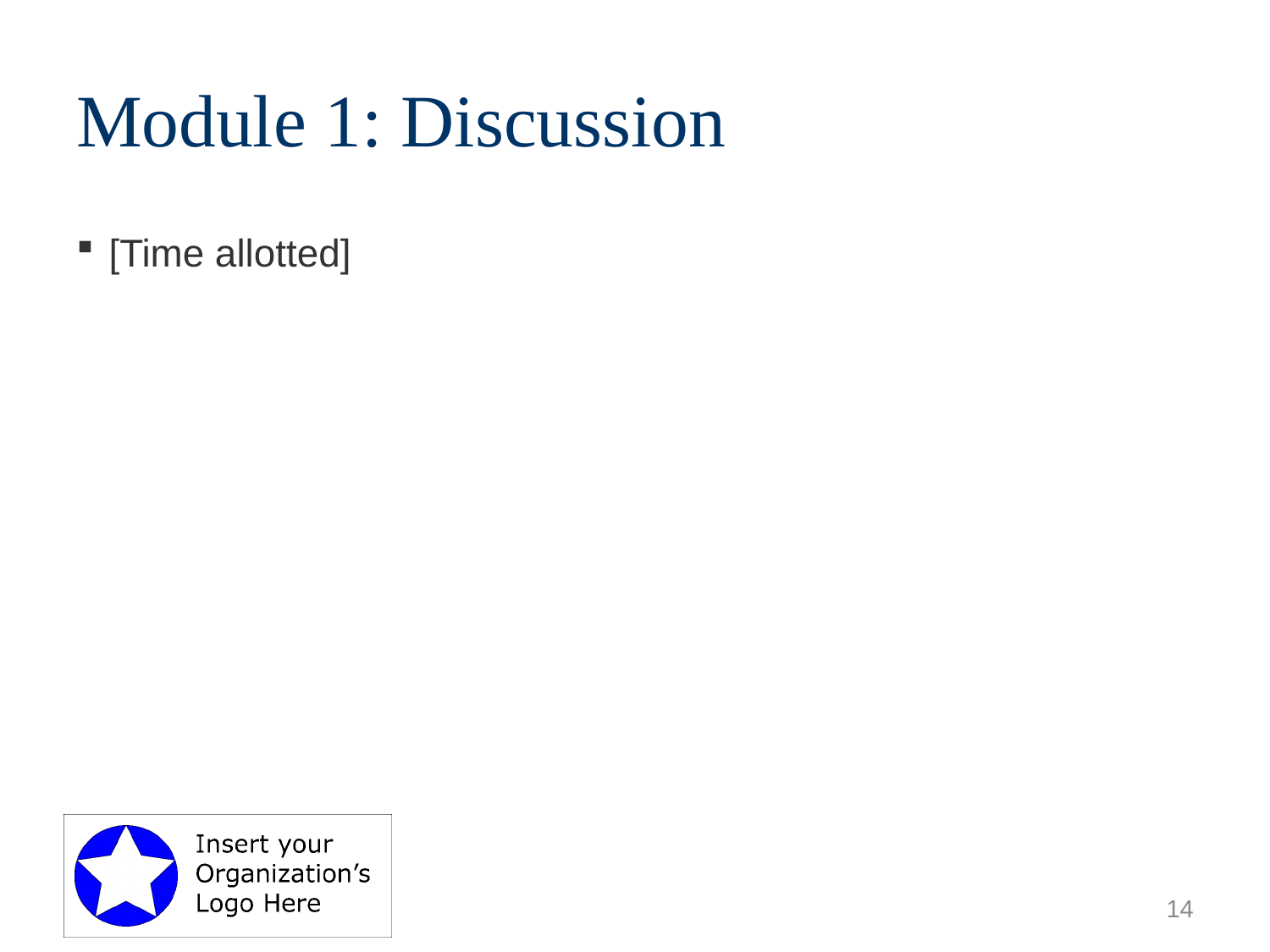

# Module 1: Discussion
[Time allotted]
14